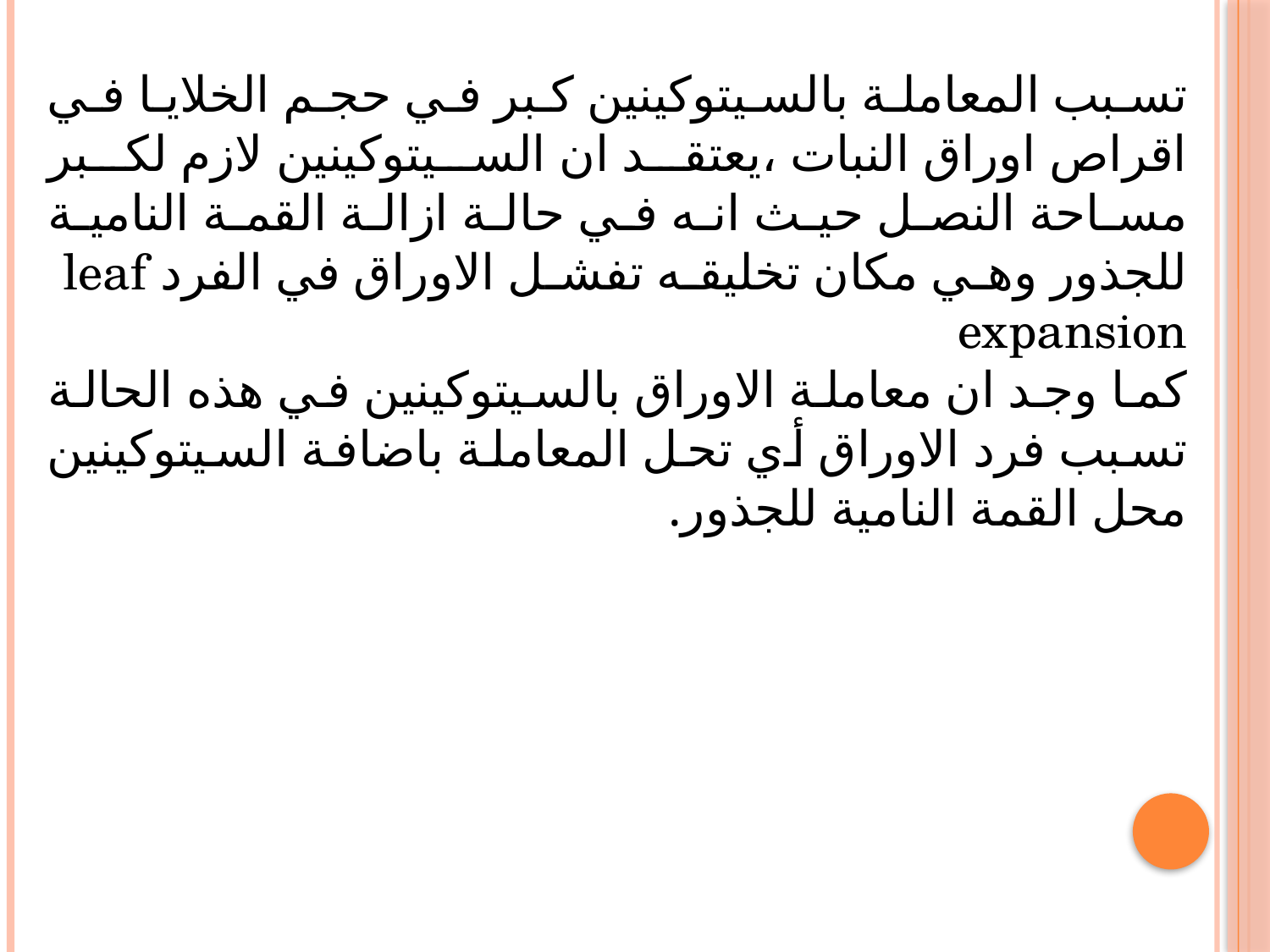

تسبب المعاملة بالسيتوكينين كبر في حجم الخلايا في اقراص اوراق النبات ،يعتقد ان السيتوكينين لازم لكبر مساحة النصل حيث انه في حالة ازالة القمة النامية للجذور وهي مكان تخليقه تفشل الاوراق في الفرد leaf expansion
كما وجد ان معاملة الاوراق بالسيتوكينين في هذه الحالة تسبب فرد الاوراق أي تحل المعاملة باضافة السيتوكينين محل القمة النامية للجذور.